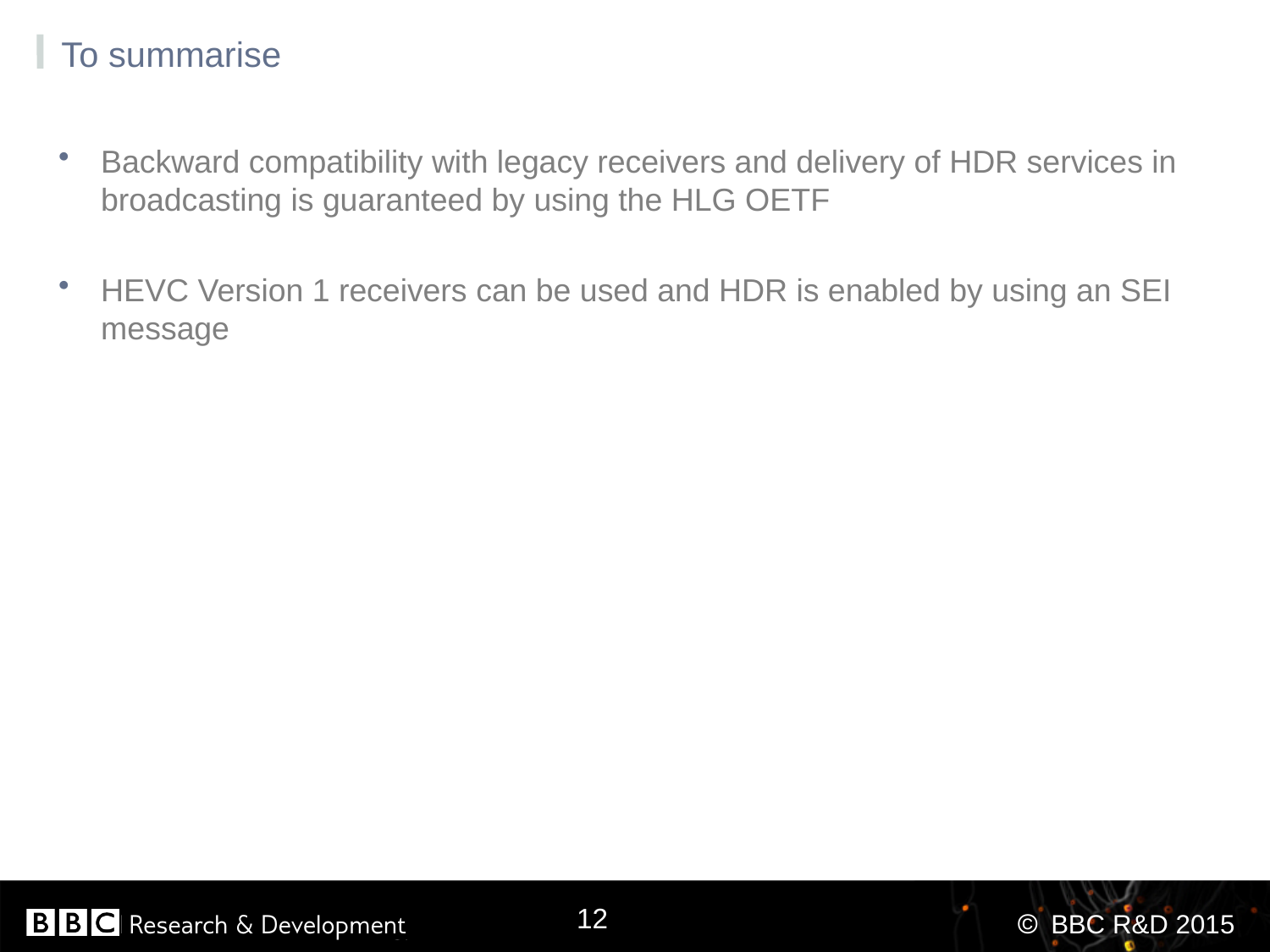

# To summarise
Backward compatibility with legacy receivers and delivery of HDR services in broadcasting is guaranteed by using the HLG OETF

HEVC Version 1 receivers can be used and HDR is enabled by using an SEI message